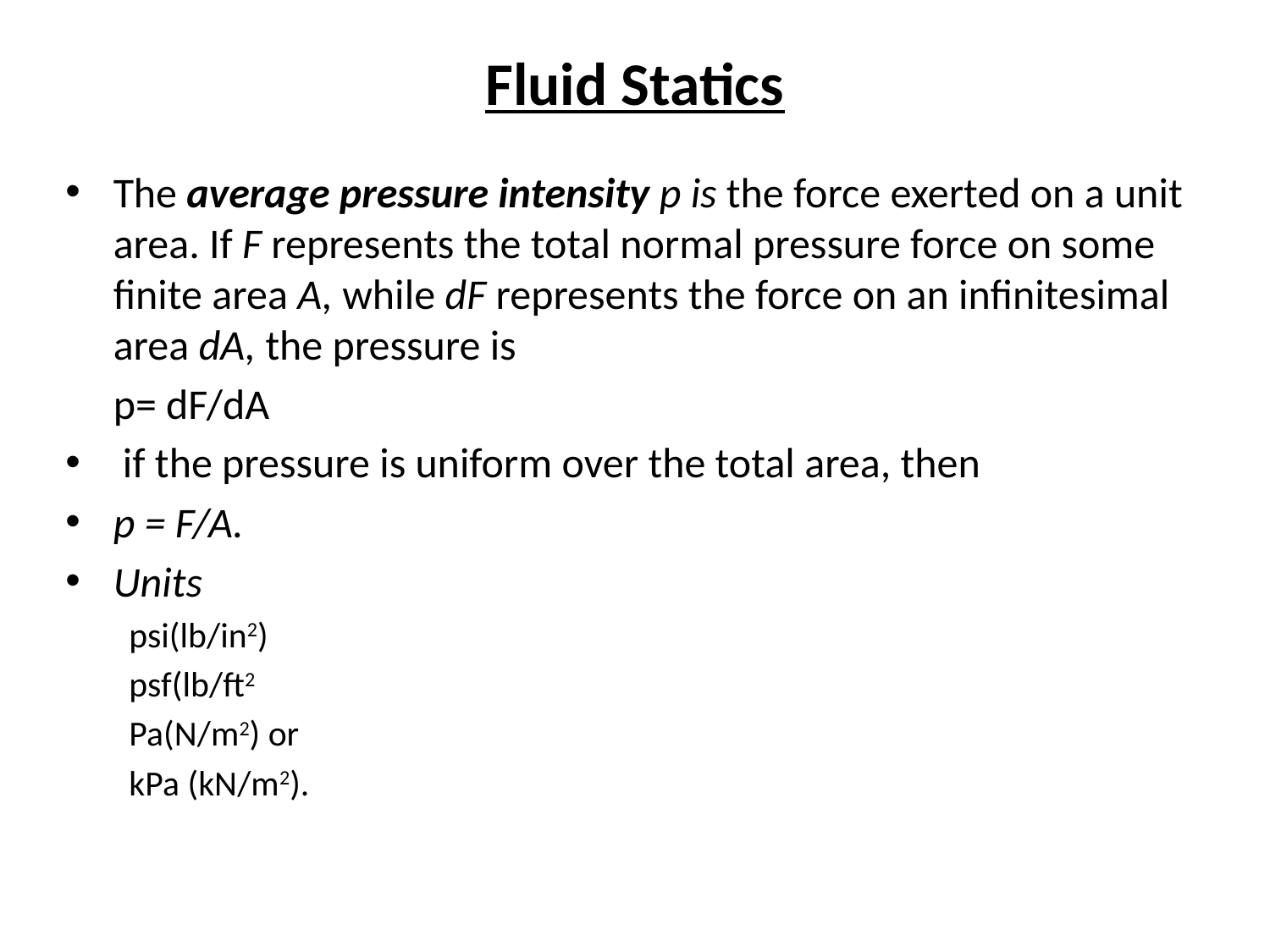

# Fluid Statics
The average pressure intensity p is the force exerted on a unit area. If F represents the total normal pressure force on some finite area A, while dF represents the force on an infinitesimal area dA, the pressure is
     p= dF/dA
 if the pressure is uniform over the total area, then
p = F/A.
Units
psi(lb/in2)
psf(lb/ft2
Pa(N/m2) or
kPa (kN/m2).